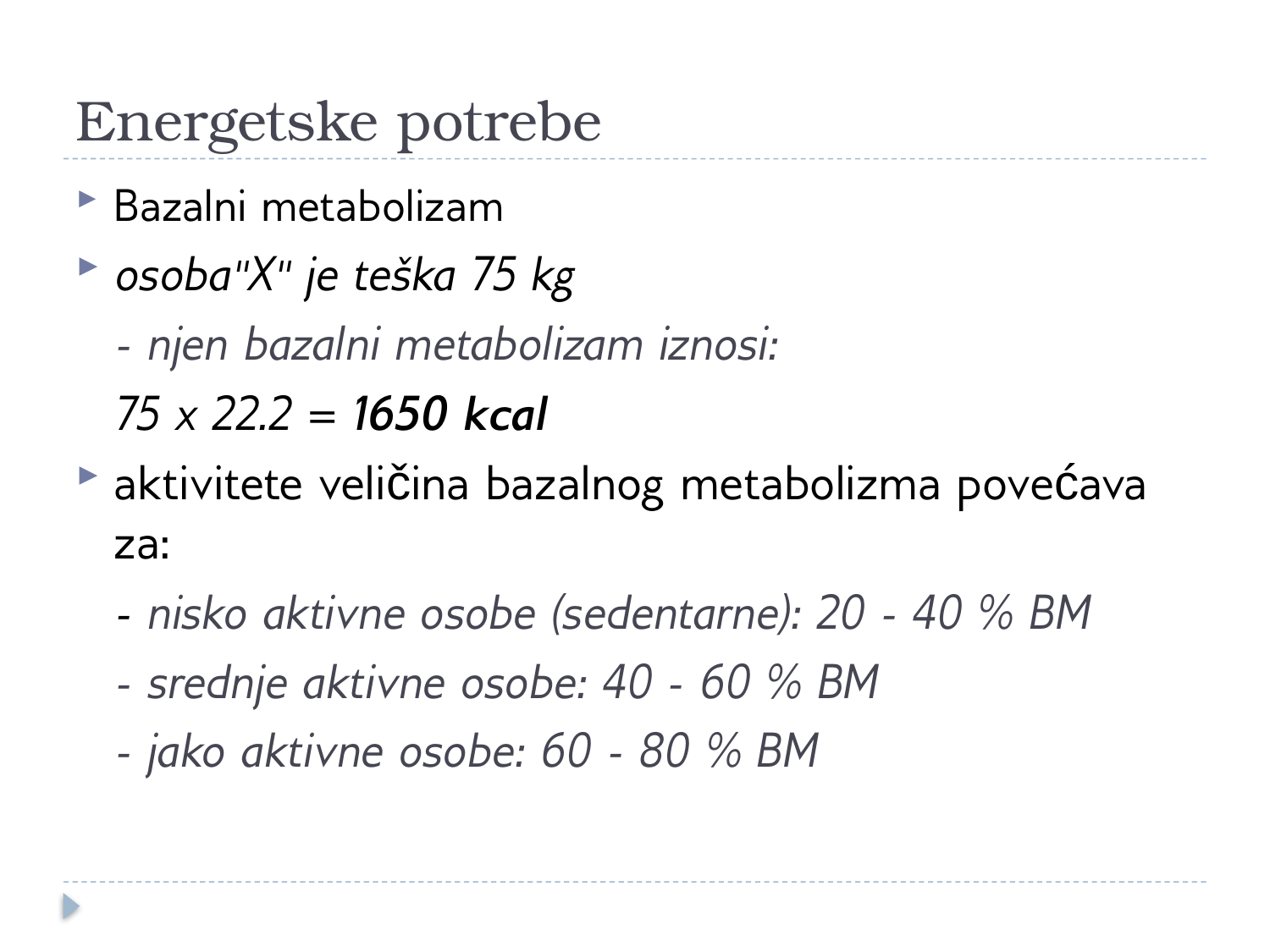

# Energetske potrebe
Bazalni metabolizam
osoba"X" je teška 75 kg
	- njen bazalni metabolizam iznosi:
	75 x 22.2 = 1650 kcal
aktivitete veličina bazalnog metabolizma povećava za:
	- nisko aktivne osobe (sedentarne): 20 - 40 % BM
	- srednje aktivne osobe: 40 - 60 % BM
- jako aktivne osobe: 60 - 80 % BM